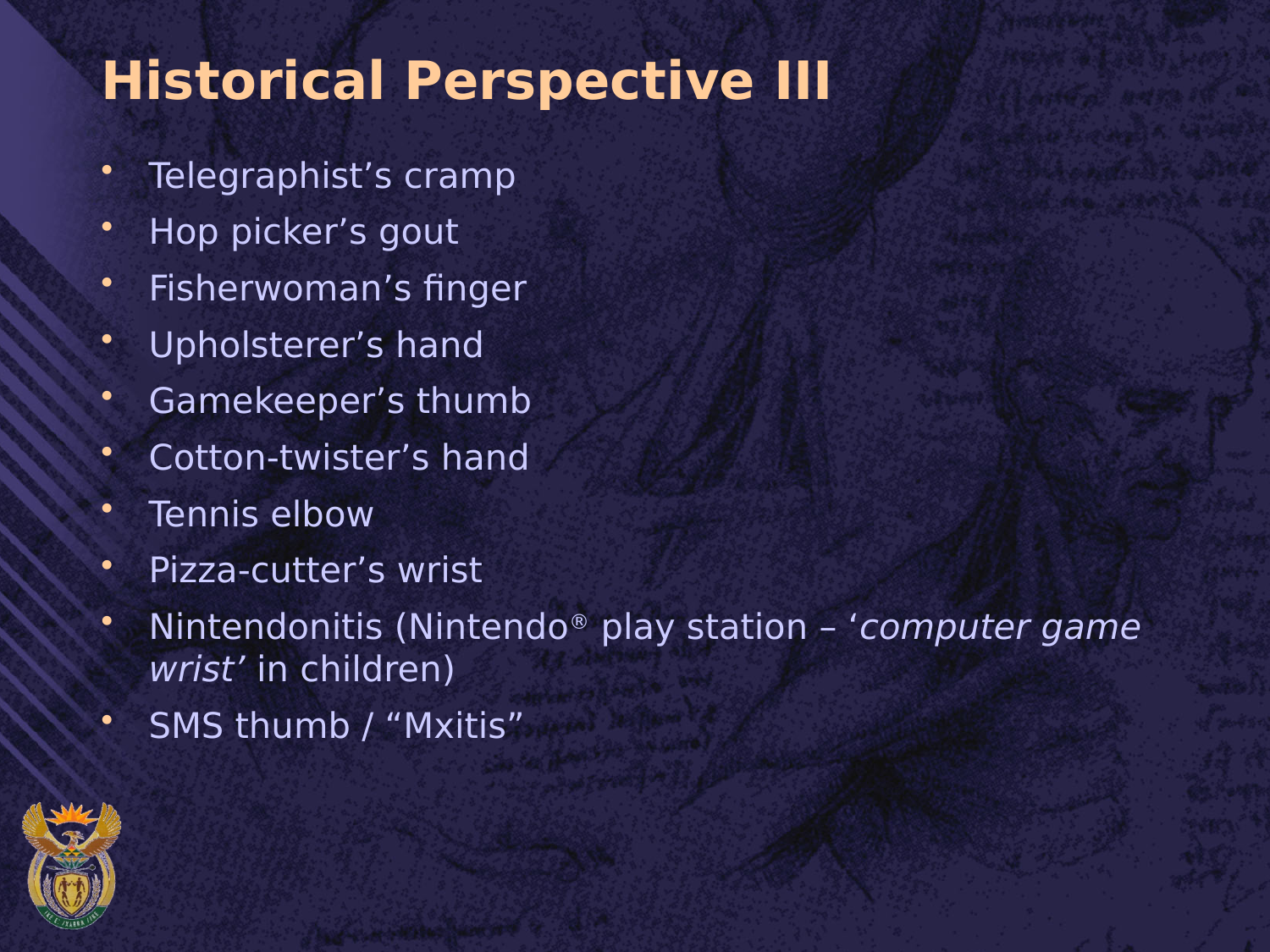

# Historical Perspective III
Telegraphist’s cramp
Hop picker’s gout
Fisherwoman’s finger
Upholsterer’s hand
Gamekeeper’s thumb
Cotton-twister’s hand
Tennis elbow
Pizza-cutter’s wrist
Nintendonitis (Nintendo® play station – ‘computer game wrist’ in children)
SMS thumb / “Mxitis”